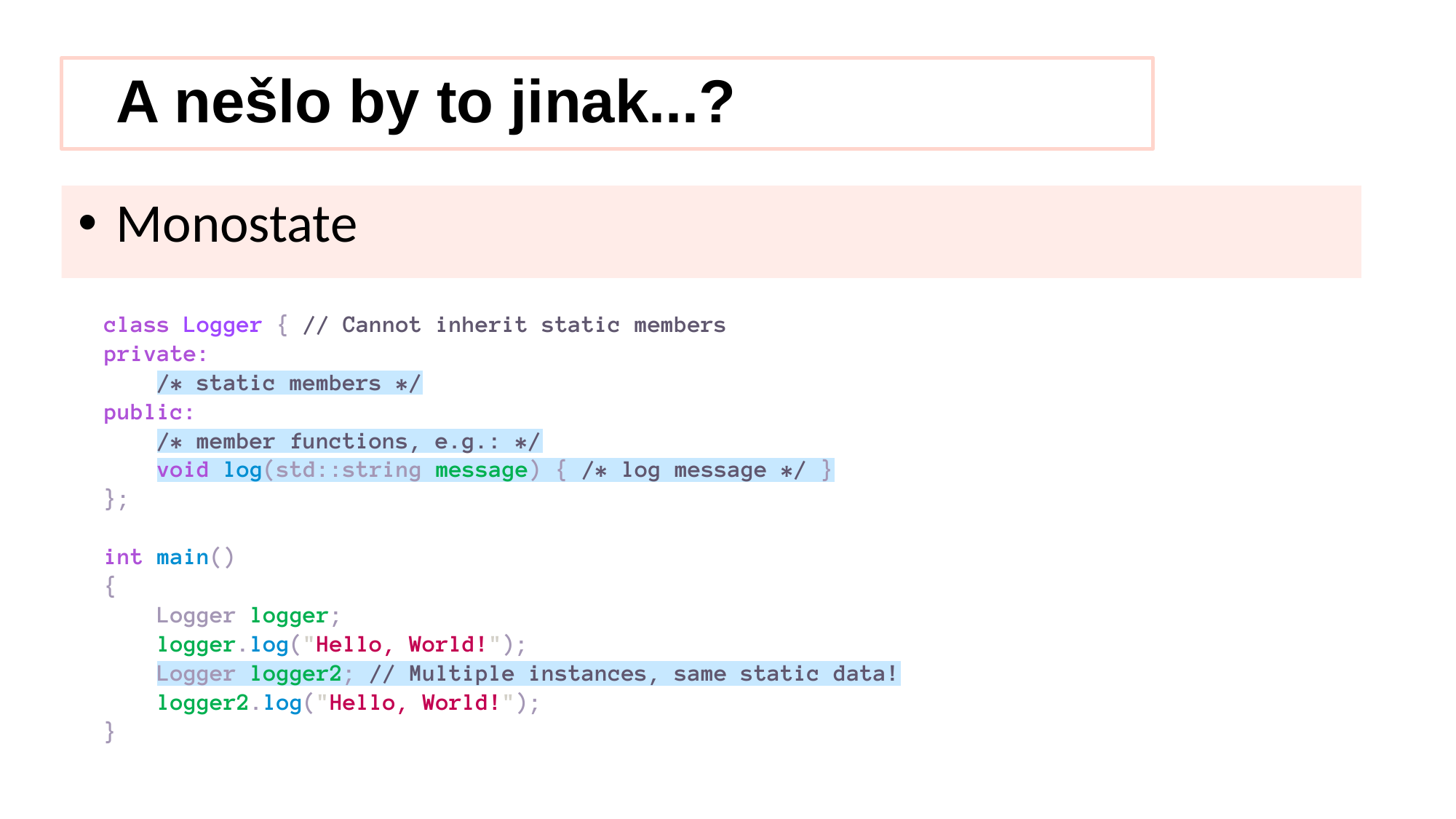

# A nešlo by to jinak...?

Monostate
class Logger { // Cannot inherit static members
private:
    /* static members */
public:
    /* member functions, e.g.: */
    void log(std::string message) { /* log message */ }
};
int main()
{
    Logger logger;
    logger.log("Hello, World!");
    Logger logger2; // Multiple instances, same static data!
    logger2.log("Hello, World!");
}